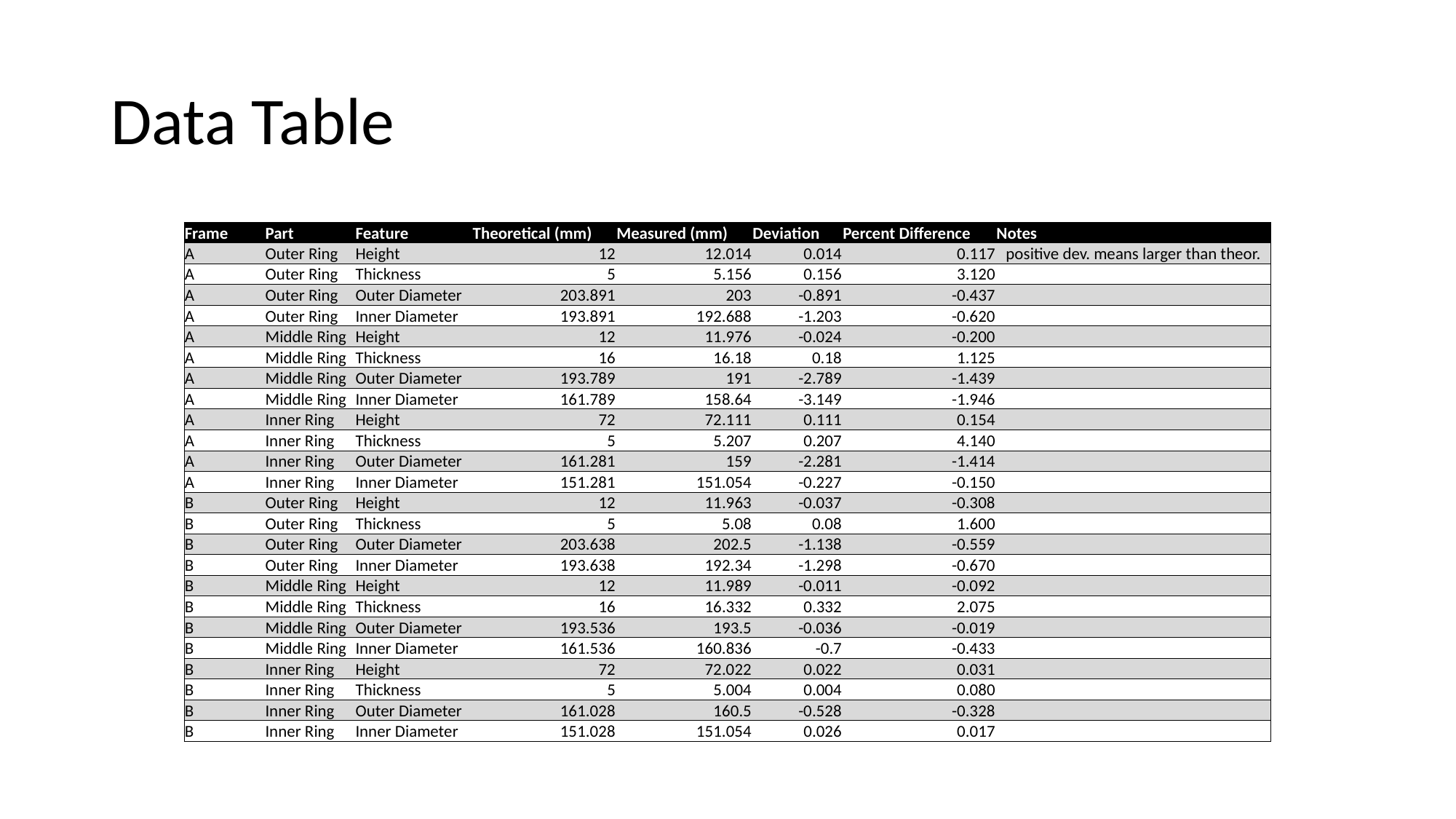

# Data Table
| Frame | Part | Feature | Theoretical (mm) | Measured (mm) | Deviation | Percent Difference | Notes |
| --- | --- | --- | --- | --- | --- | --- | --- |
| A | Outer Ring | Height | 12 | 12.014 | 0.014 | 0.117 | positive dev. means larger than theor. |
| A | Outer Ring | Thickness | 5 | 5.156 | 0.156 | 3.120 |  |
| A | Outer Ring | Outer Diameter | 203.891 | 203 | -0.891 | -0.437 |  |
| A | Outer Ring | Inner Diameter | 193.891 | 192.688 | -1.203 | -0.620 |  |
| A | Middle Ring | Height | 12 | 11.976 | -0.024 | -0.200 |  |
| A | Middle Ring | Thickness | 16 | 16.18 | 0.18 | 1.125 |  |
| A | Middle Ring | Outer Diameter | 193.789 | 191 | -2.789 | -1.439 |  |
| A | Middle Ring | Inner Diameter | 161.789 | 158.64 | -3.149 | -1.946 |  |
| A | Inner Ring | Height | 72 | 72.111 | 0.111 | 0.154 |  |
| A | Inner Ring | Thickness | 5 | 5.207 | 0.207 | 4.140 |  |
| A | Inner Ring | Outer Diameter | 161.281 | 159 | -2.281 | -1.414 |  |
| A | Inner Ring | Inner Diameter | 151.281 | 151.054 | -0.227 | -0.150 |  |
| B | Outer Ring | Height | 12 | 11.963 | -0.037 | -0.308 |  |
| B | Outer Ring | Thickness | 5 | 5.08 | 0.08 | 1.600 |  |
| B | Outer Ring | Outer Diameter | 203.638 | 202.5 | -1.138 | -0.559 |  |
| B | Outer Ring | Inner Diameter | 193.638 | 192.34 | -1.298 | -0.670 |  |
| B | Middle Ring | Height | 12 | 11.989 | -0.011 | -0.092 |  |
| B | Middle Ring | Thickness | 16 | 16.332 | 0.332 | 2.075 |  |
| B | Middle Ring | Outer Diameter | 193.536 | 193.5 | -0.036 | -0.019 |  |
| B | Middle Ring | Inner Diameter | 161.536 | 160.836 | -0.7 | -0.433 |  |
| B | Inner Ring | Height | 72 | 72.022 | 0.022 | 0.031 |  |
| B | Inner Ring | Thickness | 5 | 5.004 | 0.004 | 0.080 |  |
| B | Inner Ring | Outer Diameter | 161.028 | 160.5 | -0.528 | -0.328 |  |
| B | Inner Ring | Inner Diameter | 151.028 | 151.054 | 0.026 | 0.017 |  |